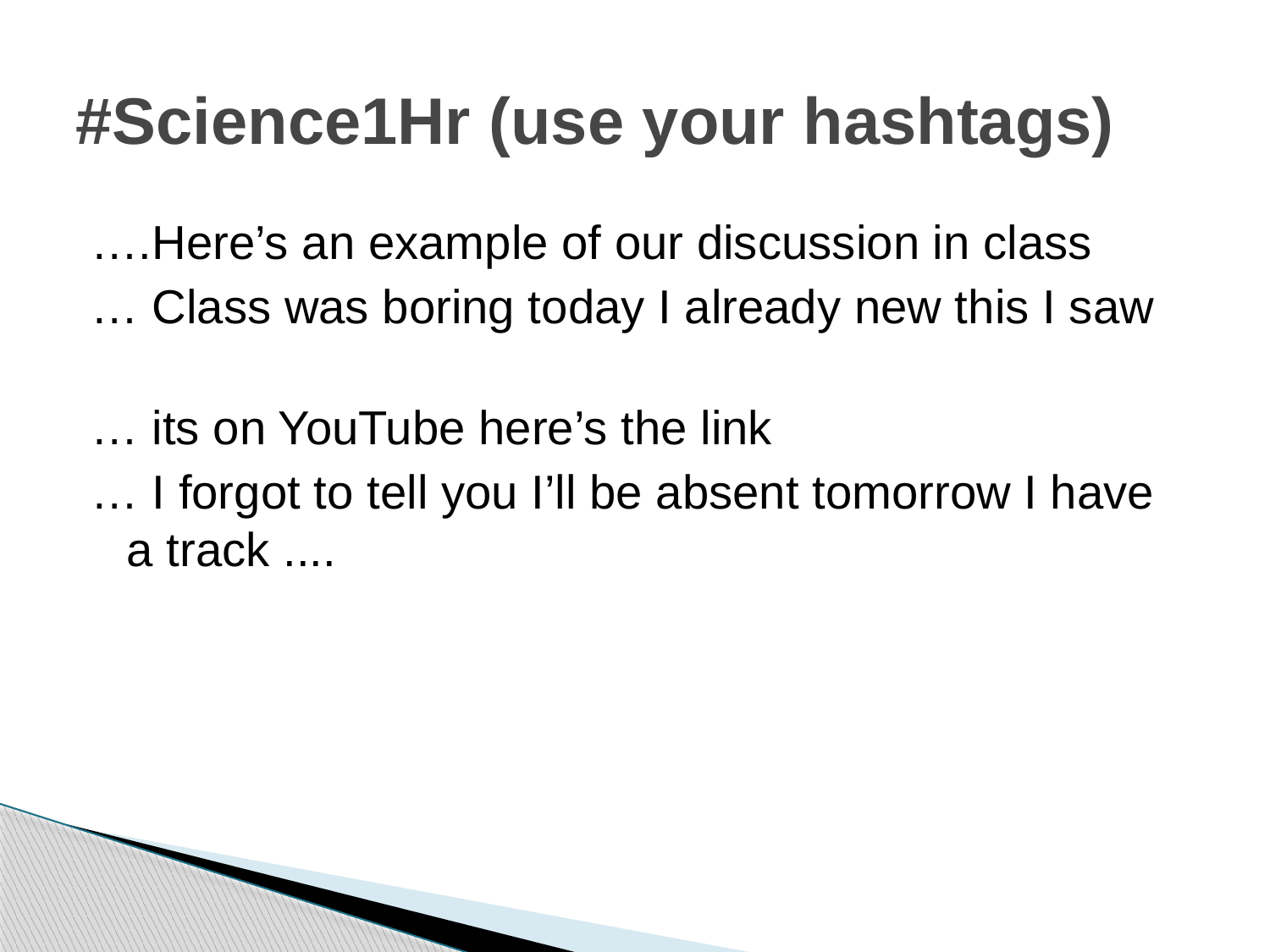

# #Science1Hr (use your hashtags)
….Here’s an example of our discussion in class
… Class was boring today I already new this I saw
… its on YouTube here’s the link
… I forgot to tell you I’ll be absent tomorrow I have a track ....